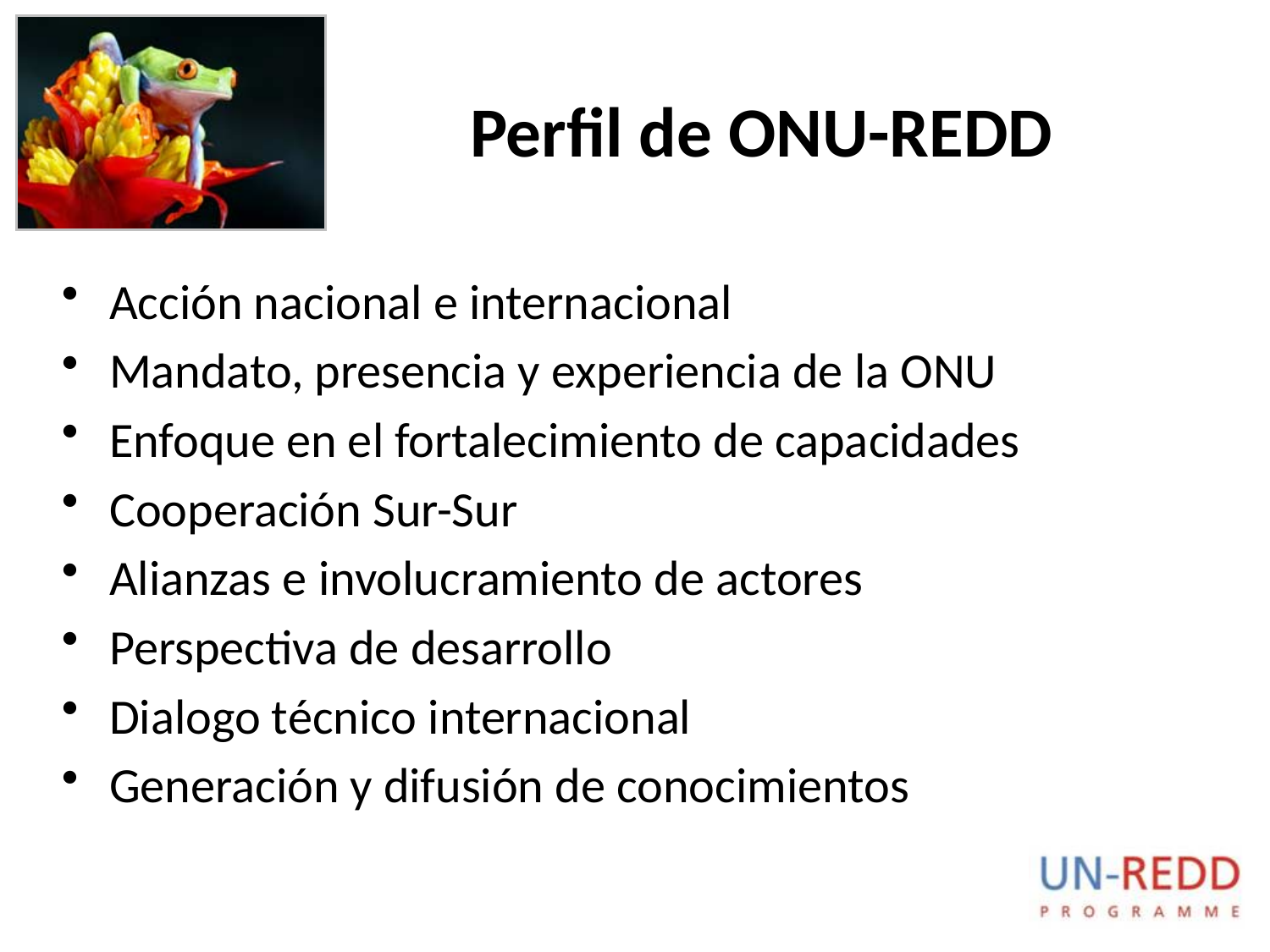

# Perfil de ONU-REDD
Acción nacional e internacional
Mandato, presencia y experiencia de la ONU
Enfoque en el fortalecimiento de capacidades
Cooperación Sur-Sur
Alianzas e involucramiento de actores
Perspectiva de desarrollo
Dialogo técnico internacional
Generación y difusión de conocimientos